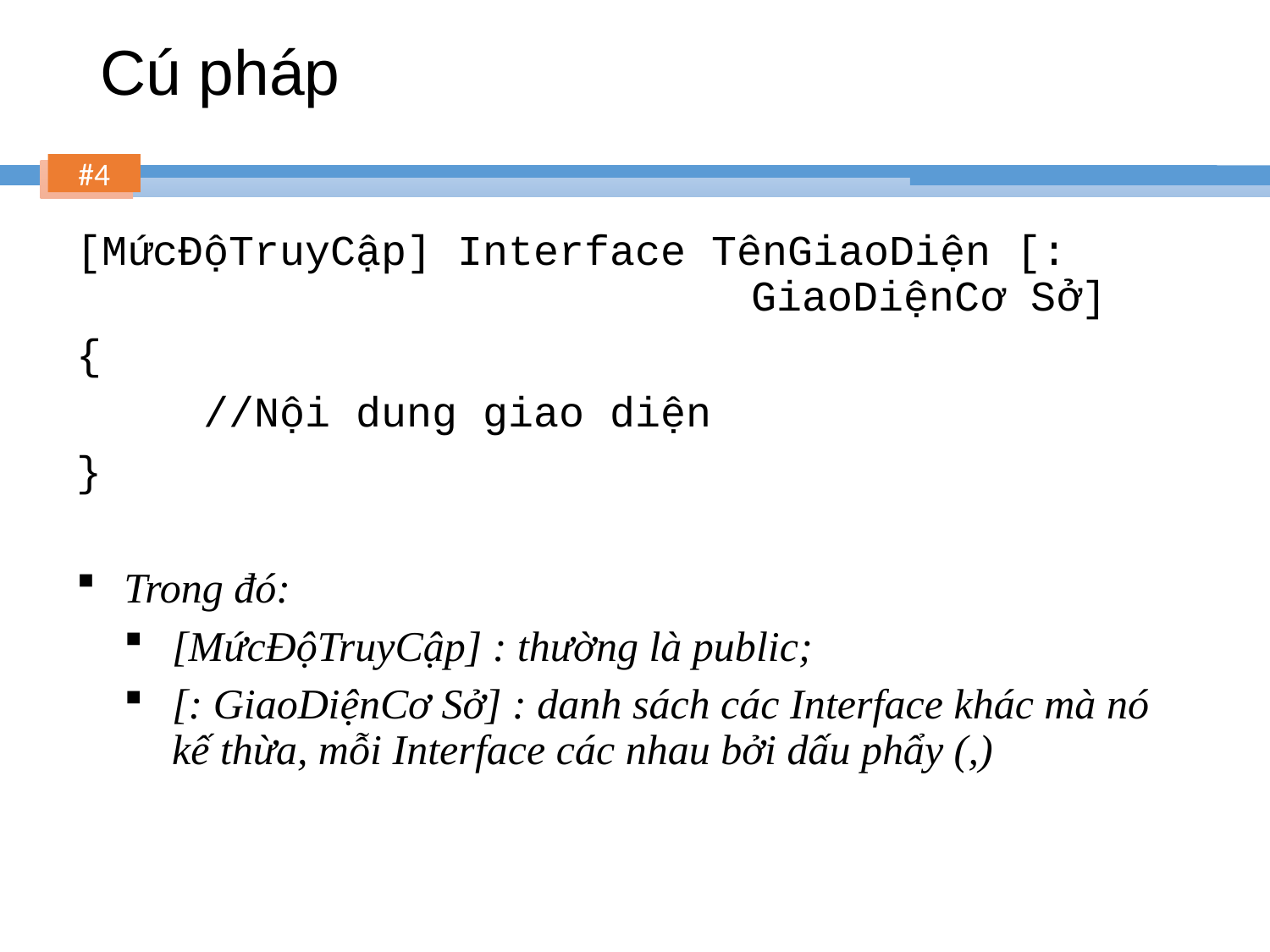

# Cú pháp
[MứcĐộTruyCập] Interface TênGiaoDiện [: GiaoDiệnCơ Sở]
{
	//Nội dung giao diện
}

Trong đó:
[MứcĐộTruyCập] : thường là public;
[: GiaoDiệnCơ Sở] : danh sách các Interface khác mà nó kế thừa, mỗi Interface các nhau bởi dấu phẩy (,)
4